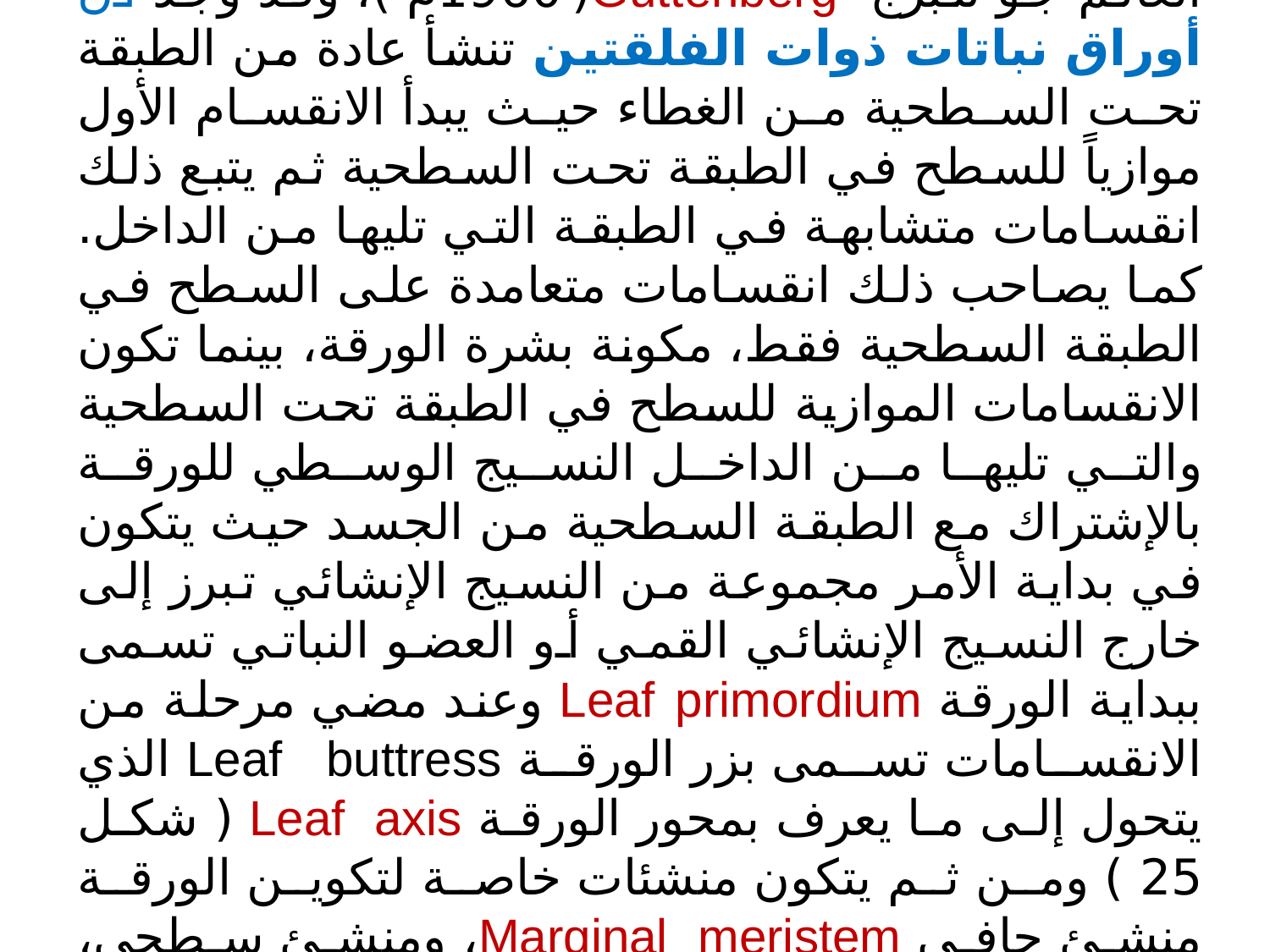

منشأ الأوراق: Leaf origin
من أهم العلماء الذين بحثوا في منشأ الورقة هو العالم جو تنبرج  Guttenberg(1960م )، وقد وجد أن أوراق نباتات ذوات الفلقتين تنشأ عادة من الطبقة تحت السطحية من الغطاء حيث يبدأ الانقسام الأول موازياً للسطح في الطبقة تحت السطحية ثم يتبع ذلك انقسامات متشابهة في الطبقة التي تليها من الداخل. كما يصاحب ذلك انقسامات متعامدة على السطح في الطبقة السطحية فقط، مكونة بشرة الورقة، بينما تكون الانقسامات الموازية للسطح في الطبقة تحت السطحية والتي تليها من الداخل النسيج الوسطي للورقة بالإشتراك مع الطبقة السطحية من الجسد حيث يتكون في بداية الأمر مجموعة من النسيج الإنشائي تبرز إلى خارج النسيج الإنشائي القمي أو العضو النباتي تسمى ببداية الورقة Leaf primordium وعند مضي مرحلة من الانقسامات تسمى بزر الورقة Leaf buttress الذي يتحول إلى ما يعرف بمحور الورقة Leaf axis ( شكل 25 ) ومن ثم يتكون منشئات خاصة لتكوين الورقة منشئ حافي Marginal meristem، ومنشئ سطحي، Plate meristem ومنشئ كتلي Mass meristem. تعمل جميعها على تشكل الورقة.